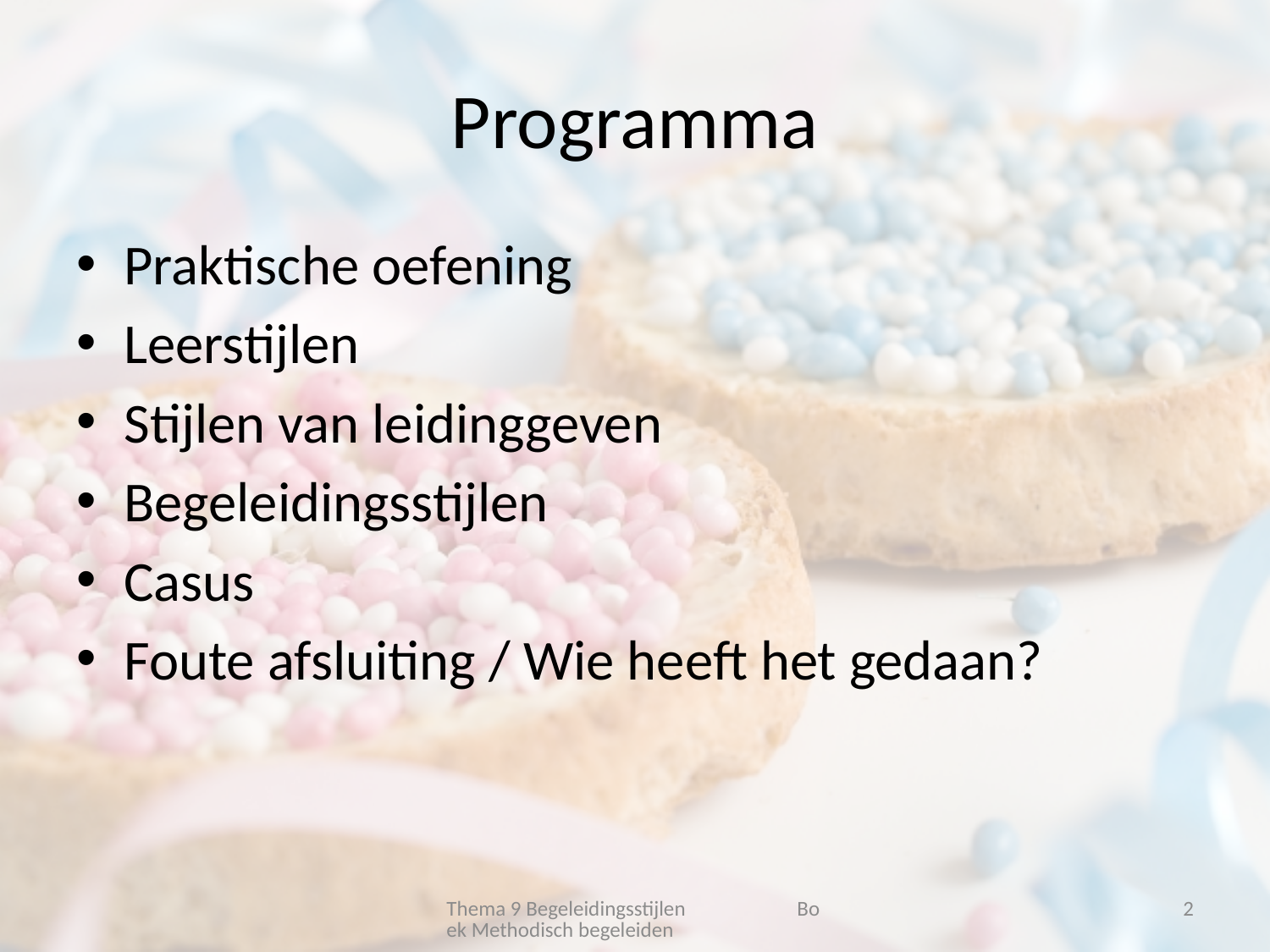

# Programma
Praktische oefening
Leerstijlen
Stijlen van leidinggeven
Begeleidingsstijlen
Casus
Foute afsluiting / Wie heeft het gedaan?

Thema 9 Begeleidingsstijlen                       Boek Methodisch begeleiden
2